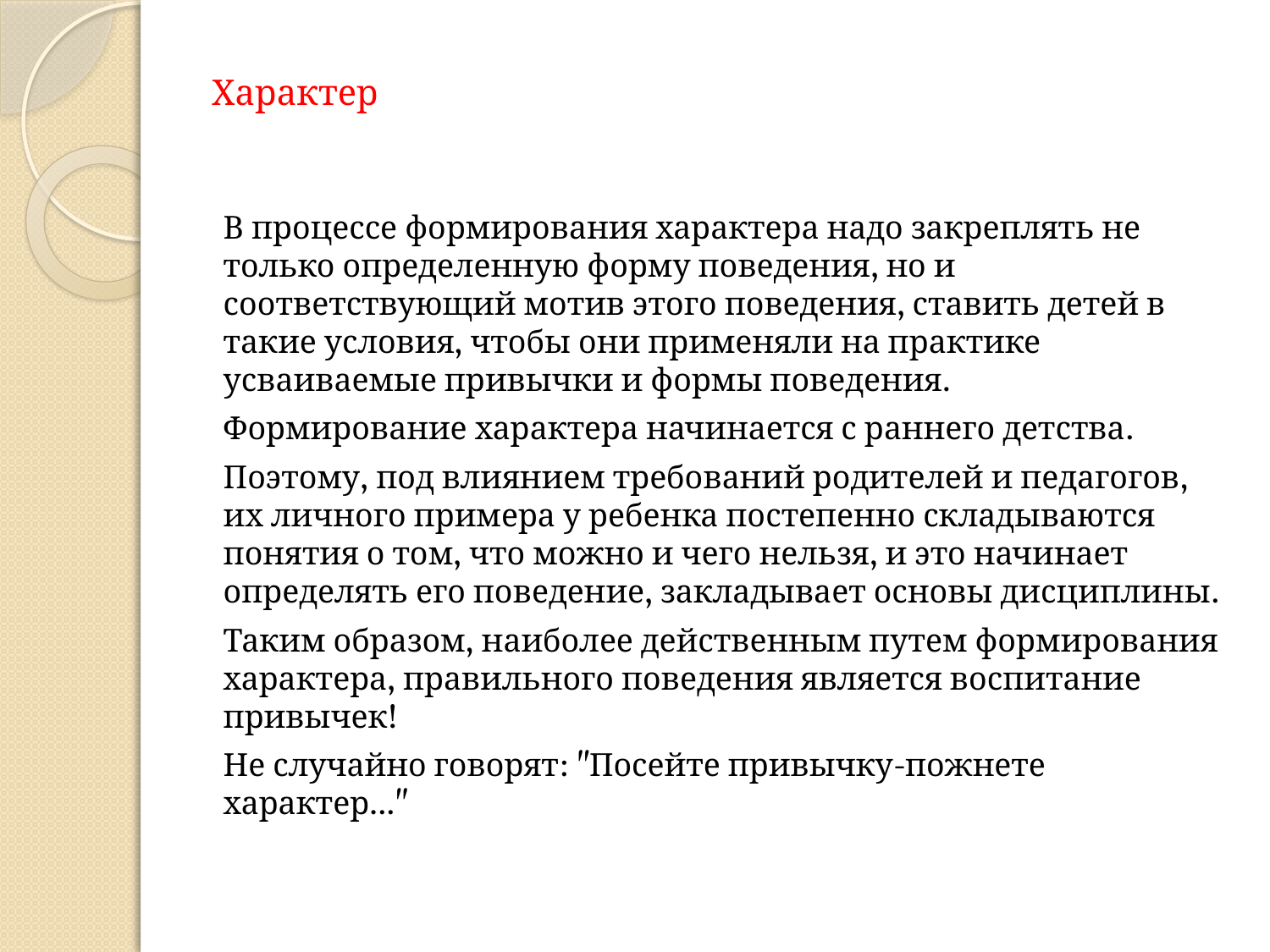

# Характер
В процессе формирования характера надо закреплять не только определенную форму поведения, но и соответствующий мотив этого поведения, ставить детей в такие условия, чтобы они применяли на практике усваиваемые привычки и формы поведения.
Формирование характера начинается с раннего детства.
Поэтому, под влиянием требований родителей и педагогов, их личного примера у ребенка постепенно складываются понятия о том, что можно и чего нельзя, и это начинает определять его поведение, закладывает основы дисциплины.
Таким образом, наиболее действенным путем формирования характера, правильного поведения является воспитание привычек!
Не случайно говорят: "Посейте привычку-пожнете характер..."